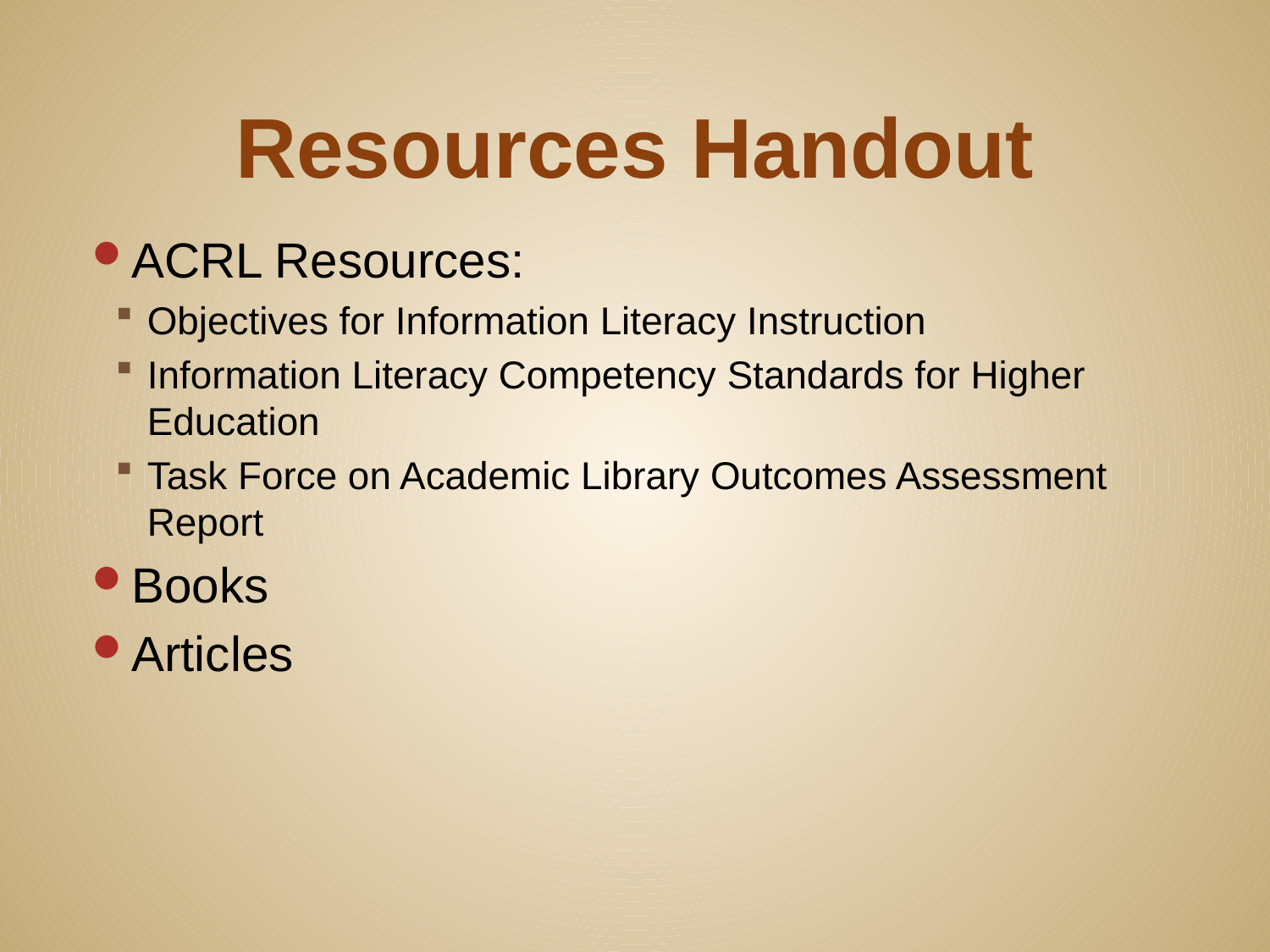

# Resources Handout
ACRL Resources:
Objectives for Information Literacy Instruction
Information Literacy Competency Standards for Higher Education
Task Force on Academic Library Outcomes Assessment Report
Books
Articles